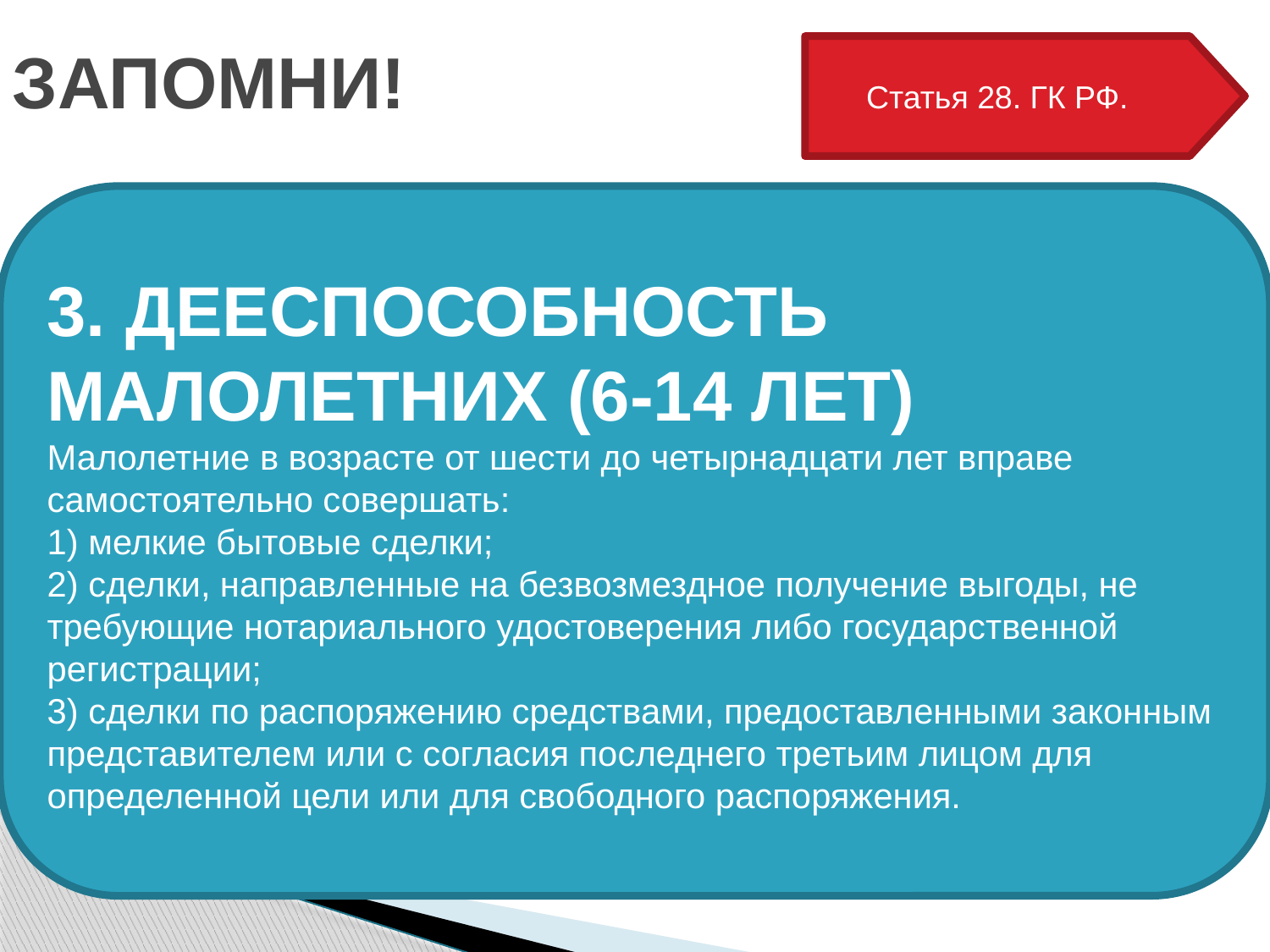

ЗАПОМНИ!
Статья 28. ГК РФ.
#
3. ДЕЕСПОСОБНОСТЬ МАЛОЛЕТНИХ (6-14 ЛЕТ)
Малолетние в возрасте от шести до четырнадцати лет вправе самостоятельно совершать:
1) мелкие бытовые сделки;
2) сделки, направленные на безвозмездное получение выгоды, не требующие нотариального удостоверения либо государственной регистрации;
3) сделки по распоряжению средствами, предоставленными законным представителем или с согласия последнего третьим лицом для определенной цели или для свободного распоряжения.